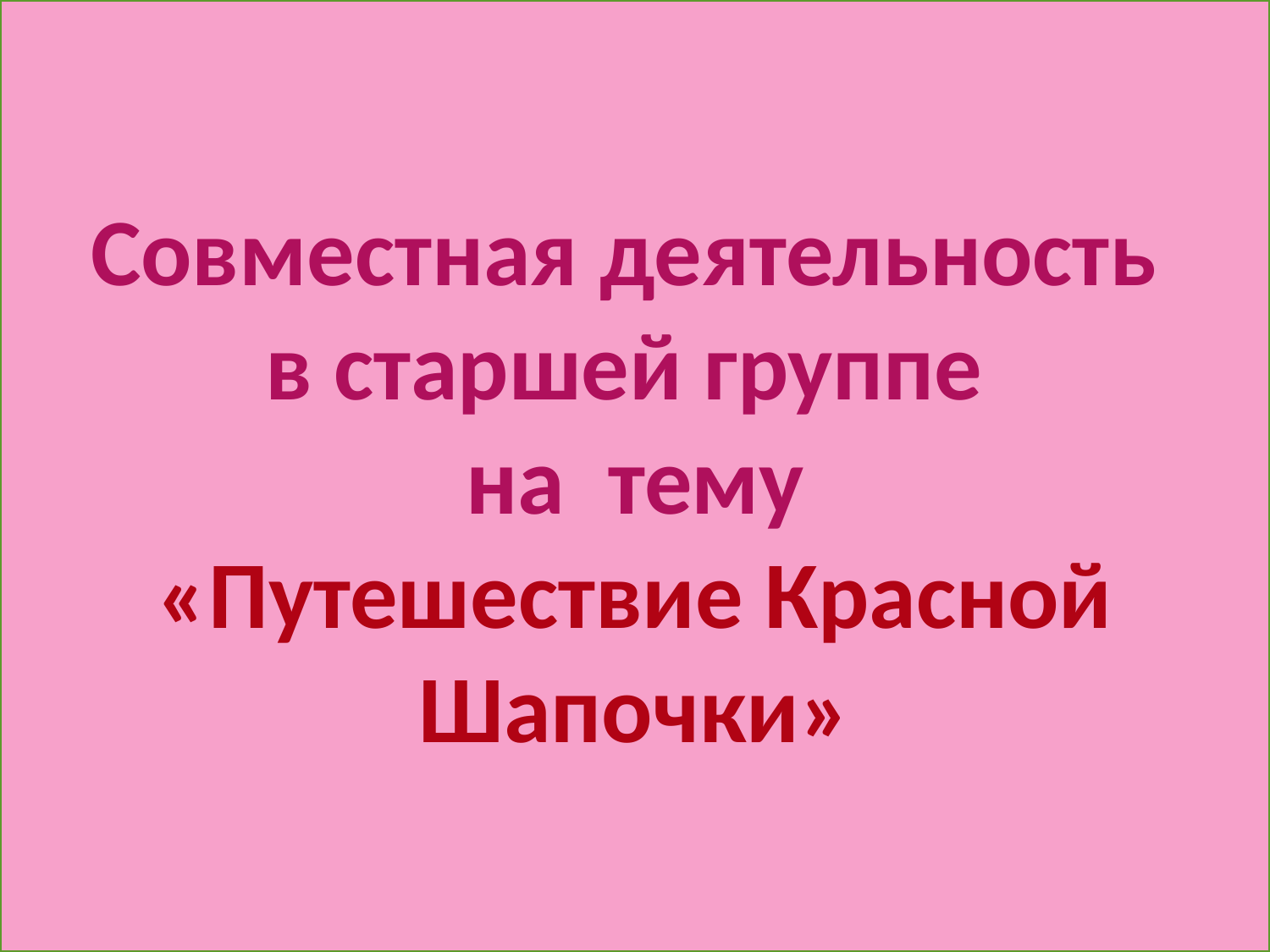

Совместная деятельность
в старшей группе
 на  тему
«Путешествие Красной Шапочки»